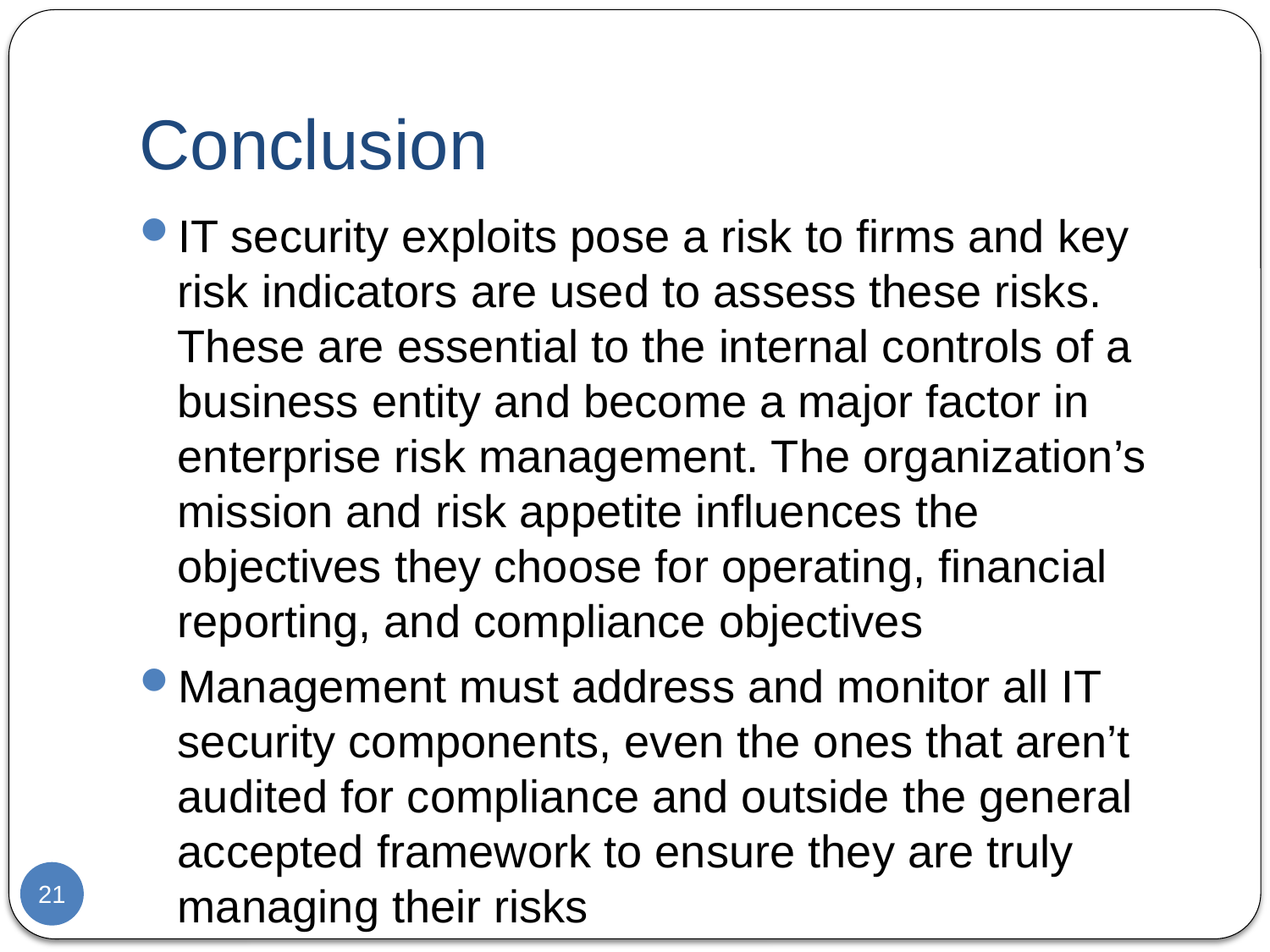

# Conclusion
IT security exploits pose a risk to firms and key risk indicators are used to assess these risks. These are essential to the internal controls of a business entity and become a major factor in enterprise risk management. The organization’s mission and risk appetite influences the objectives they choose for operating, financial reporting, and compliance objectives
Management must address and monitor all IT security components, even the ones that aren’t audited for compliance and outside the general accepted framework to ensure they are truly managing their risks
21